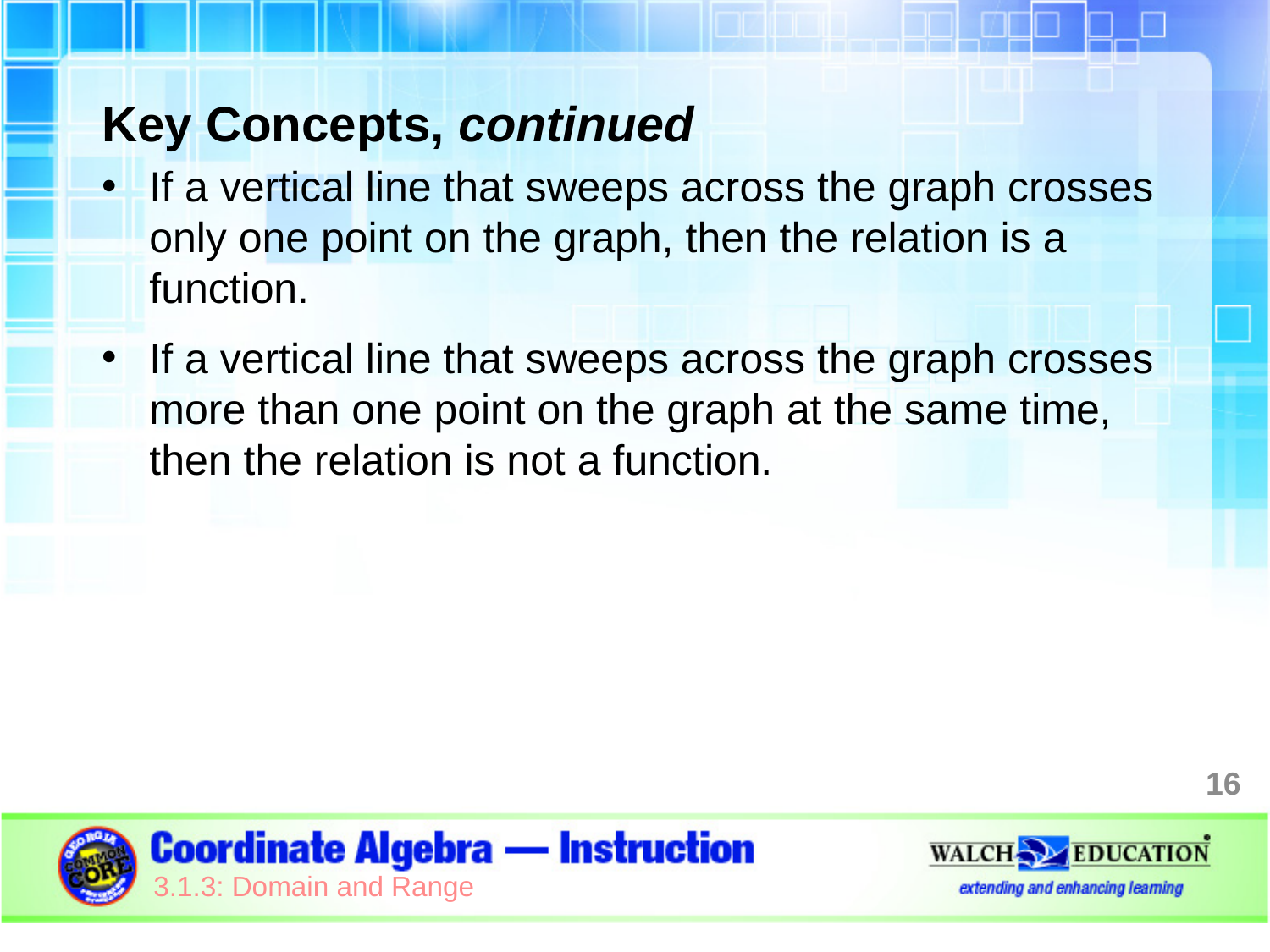

Key Concepts, continued
If a vertical line that sweeps across the graph crosses only one point on the graph, then the relation is a function.
If a vertical line that sweeps across the graph crosses more than one point on the graph at the same time, then the relation is not a function.

16
3.1.3: Domain and Range